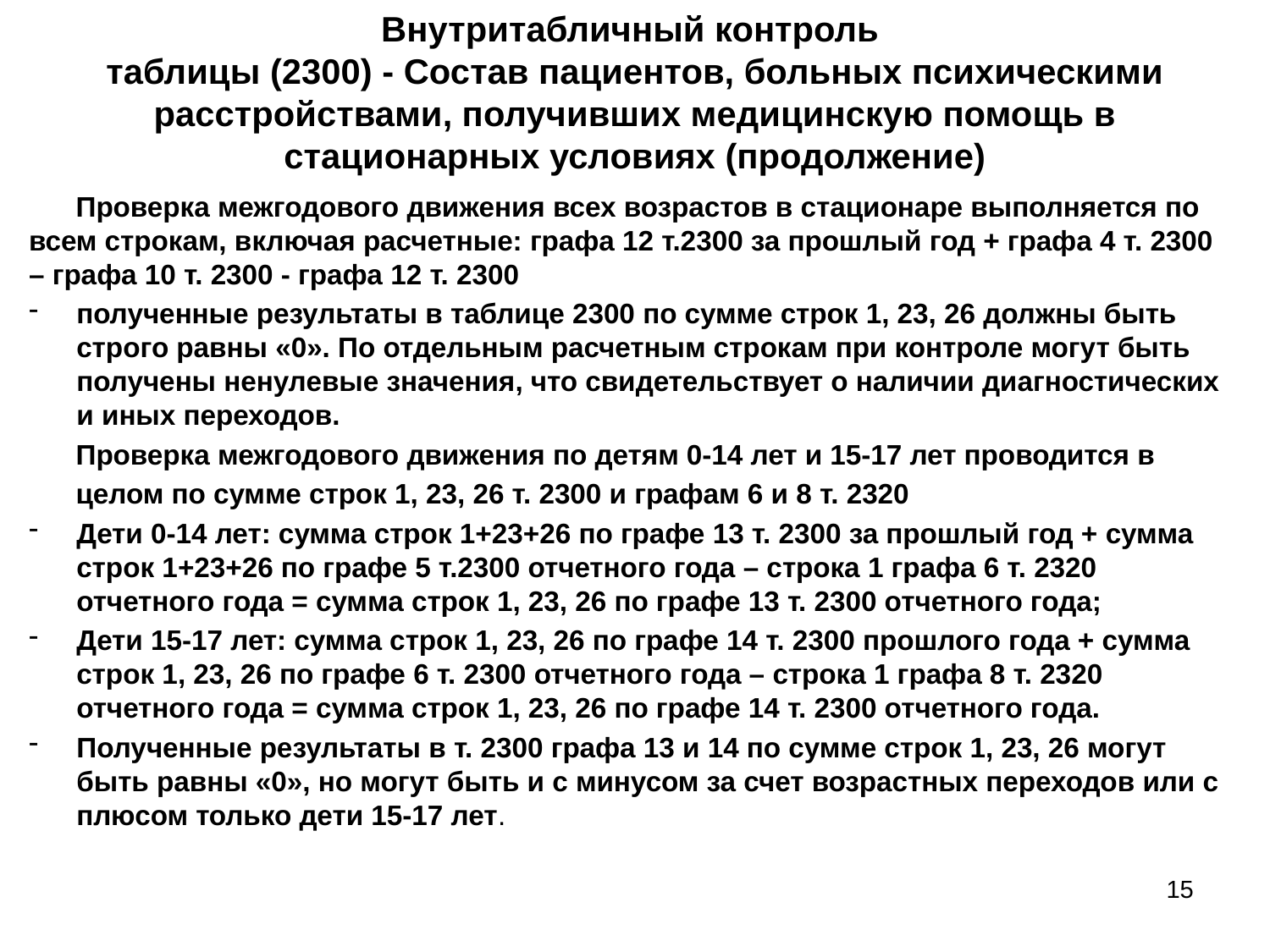

# Внутритабличный контроль таблицы (2300) - Состав пациентов, больных психическими расстройствами, получивших медицинскую помощь в стационарных условиях (продолжение)
      Проверка межгодового движения всех возрастов в стационаре выполняется по всем строкам, включая расчетные: графа 12 т.2300 за прошлый год + графа 4 т. 2300 – графа 10 т. 2300 - графа 12 т. 2300
полученные результаты в таблице 2300 по сумме строк 1, 23, 26 должны быть строго равны «0». По отдельным расчетным строкам при контроле могут быть получены ненулевые значения, что свидетельствует о наличии диагностических и иных переходов.
      Проверка межгодового движения по детям 0-14 лет и 15-17 лет проводится в
      целом по сумме строк 1, 23, 26 т. 2300 и графам 6 и 8 т. 2320
Дети 0-14 лет: сумма строк 1+23+26 по графе 13 т. 2300 за прошлый год + сумма строк 1+23+26 по графе 5 т.2300 отчетного года – строка 1 графа 6 т. 2320 отчетного года = сумма строк 1, 23, 26 по графе 13 т. 2300 отчетного года;
Дети 15-17 лет: сумма строк 1, 23, 26 по графе 14 т. 2300 прошлого года + сумма строк 1, 23, 26 по графе 6 т. 2300 отчетного года – строка 1 графа 8 т. 2320 отчетного года = сумма строк 1, 23, 26 по графе 14 т. 2300 отчетного года.
Полученные результаты в т. 2300 графа 13 и 14 по сумме строк 1, 23, 26 могут быть равны «0», но могут быть и с минусом за счет возрастных переходов или с плюсом только дети 15-17 лет.
15